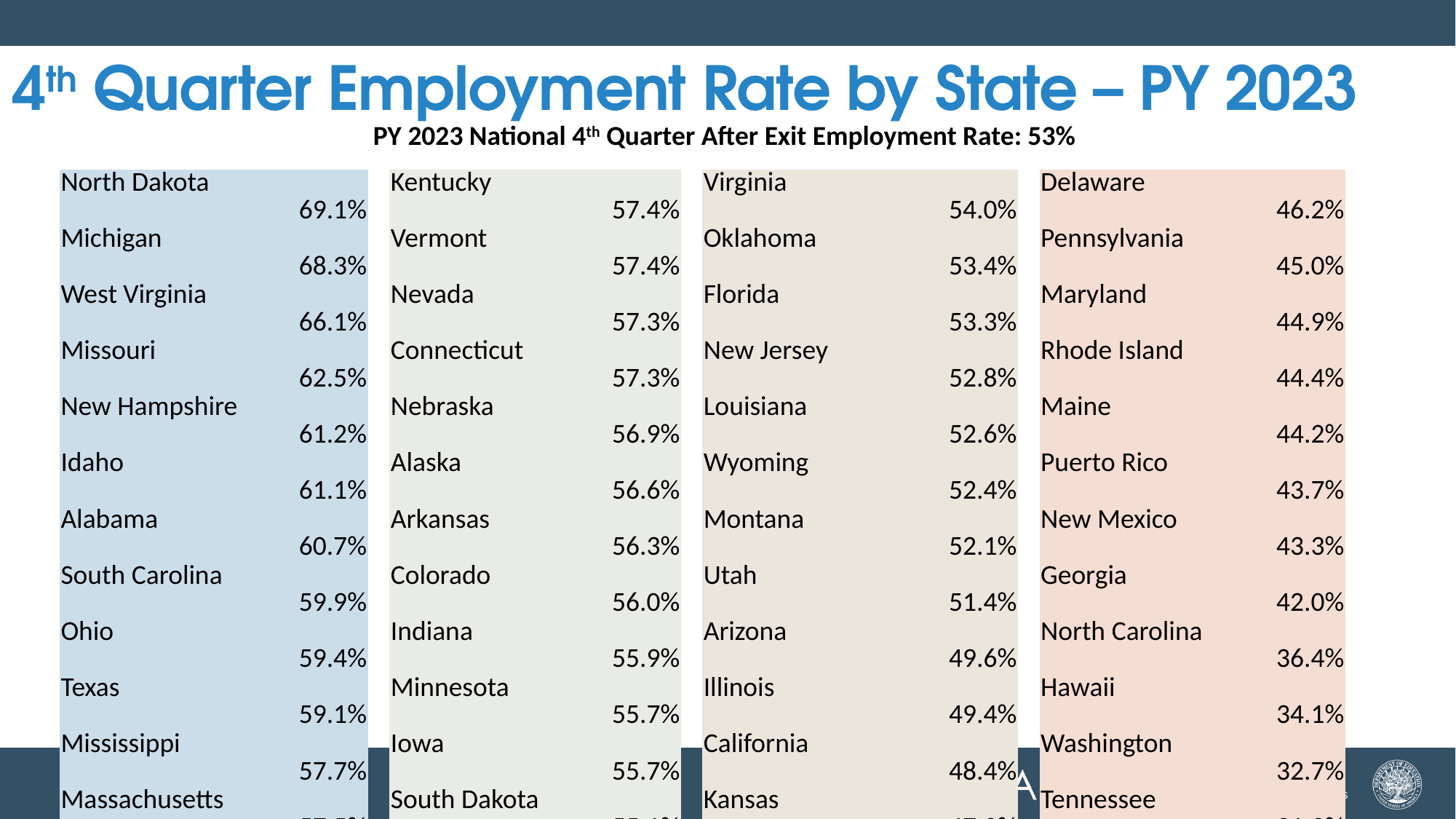

4th Quarter Employment Rate by State – PY 2023
PY 2023 National 4th Quarter After Exit Employment Rate: 53%

| North Dakota | 69.1% |  | Kentucky | 57.4% |  | Virginia | 54.0% |  | Delaware | 46.2% |
| --- | --- | --- | --- | --- | --- | --- | --- | --- | --- | --- |
| Michigan | 68.3% |  | Vermont | 57.4% |  | Oklahoma | 53.4% |  | Pennsylvania | 45.0% |
| West Virginia | 66.1% |  | Nevada | 57.3% |  | Florida | 53.3% |  | Maryland | 44.9% |
| Missouri | 62.5% |  | Connecticut | 57.3% |  | New Jersey | 52.8% |  | Rhode Island | 44.4% |
| New Hampshire | 61.2% |  | Nebraska | 56.9% |  | Louisiana | 52.6% |  | Maine | 44.2% |
| Idaho | 61.1% |  | Alaska | 56.6% |  | Wyoming | 52.4% |  | Puerto Rico | 43.7% |
| Alabama | 60.7% |  | Arkansas | 56.3% |  | Montana | 52.1% |  | New Mexico | 43.3% |
| South Carolina | 59.9% |  | Colorado | 56.0% |  | Utah | 51.4% |  | Georgia | 42.0% |
| Ohio | 59.4% |  | Indiana | 55.9% |  | Arizona | 49.6% |  | North Carolina | 36.4% |
| Texas | 59.1% |  | Minnesota | 55.7% |  | Illinois | 49.4% |  | Hawaii | 34.1% |
| Mississippi | 57.7% |  | Iowa | 55.7% |  | California | 48.4% |  | Washington | 32.7% |
| Massachusetts | 57.5% |  | South Dakota | 55.1% |  | Kansas | 47.9% |  | Tennessee | 31.9% |
| Oregon | 57.4% |  | Wisconsin | 54.5% |  | New York | 47.8% |  | Dist. Of Columbia | 30.7% |